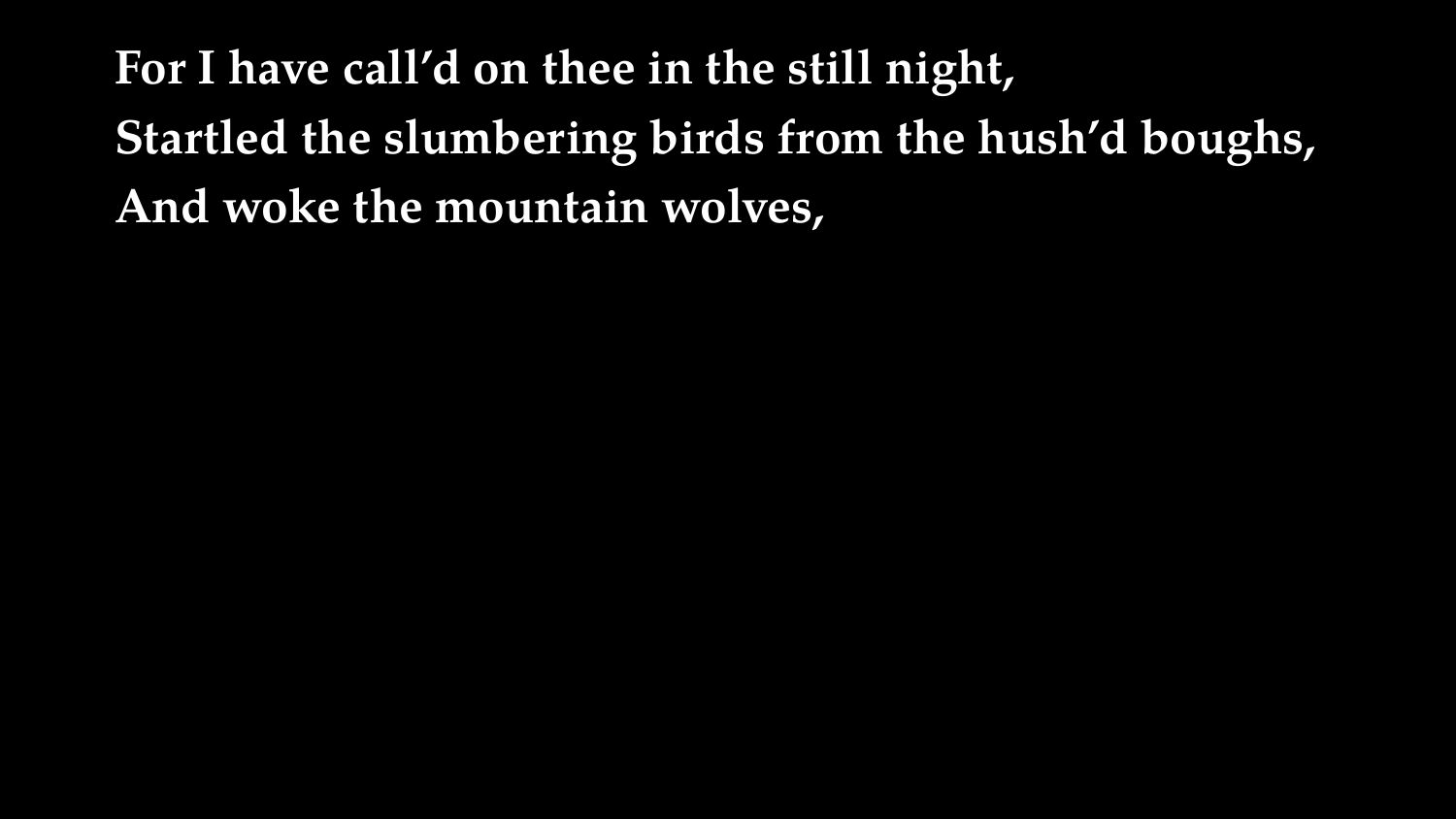

# For I have call’d on thee in the still night, Startled the slumbering birds from the hush’d boughs, And woke the mountain wolves,